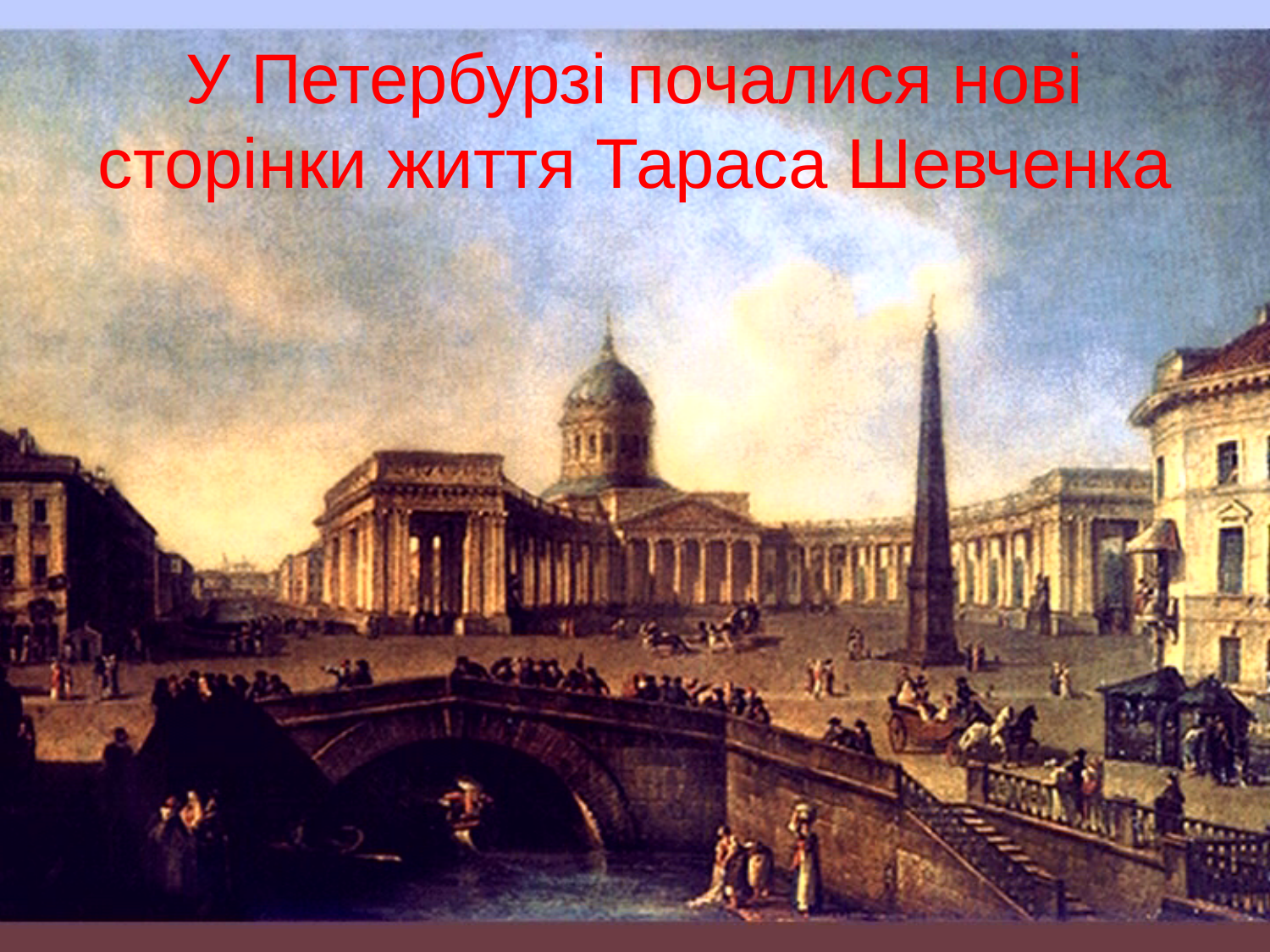

# У Петербурзі почалися нові сторінки життя Тараса Шевченка